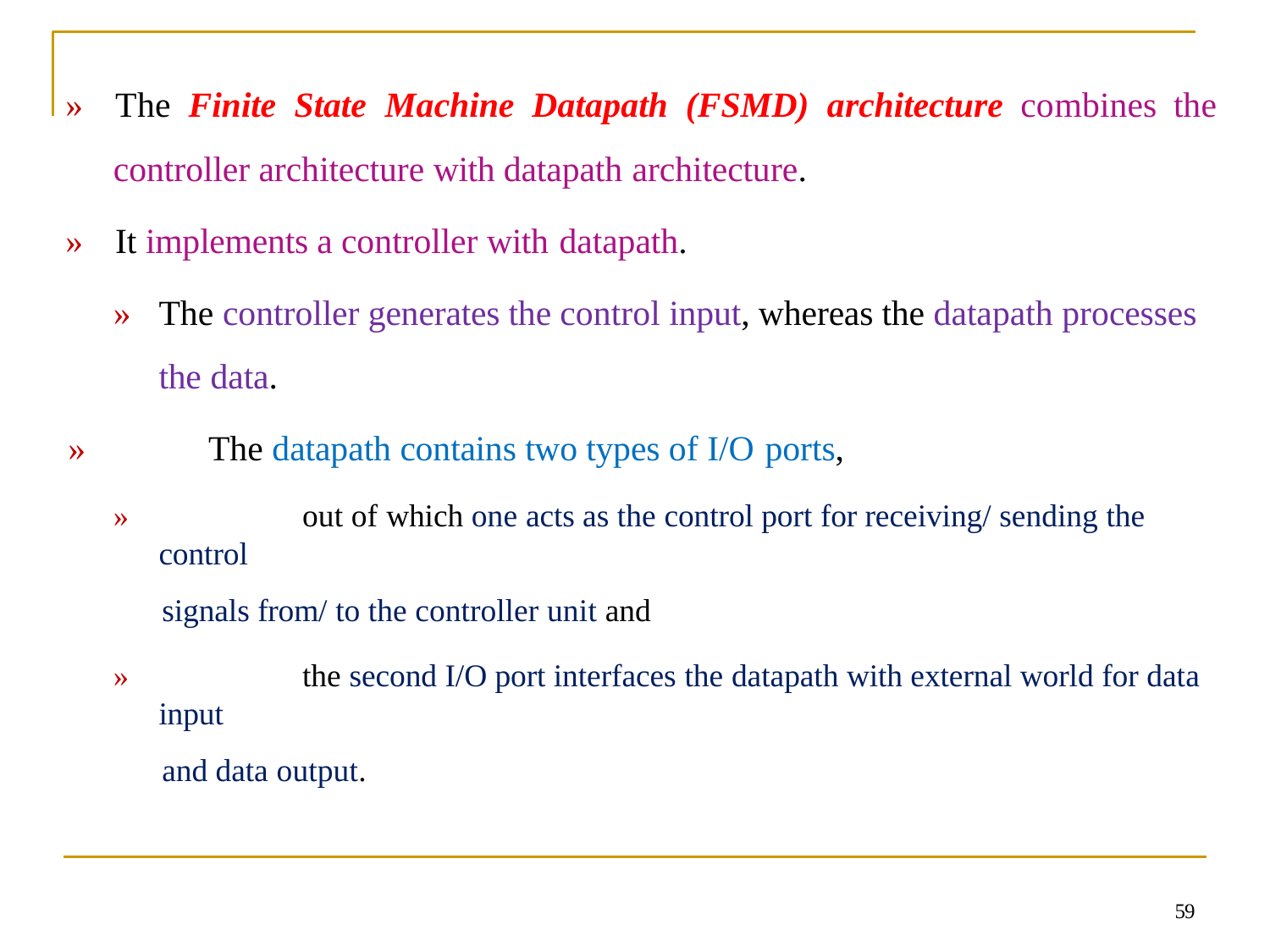

# »	The	Finite	State	Machine	Datapath	(FSMD)	architecture	combines	the
controller architecture with datapath architecture.
»	It implements a controller with datapath.
»	The controller generates the control input, whereas the datapath processes  the data.
»	The datapath contains two types of I/O ports,
»	out of which one acts as the control port for receiving/ sending the control
signals from/ to the controller unit and
»	the second I/O port interfaces the datapath with external world for data input
and data output.

59